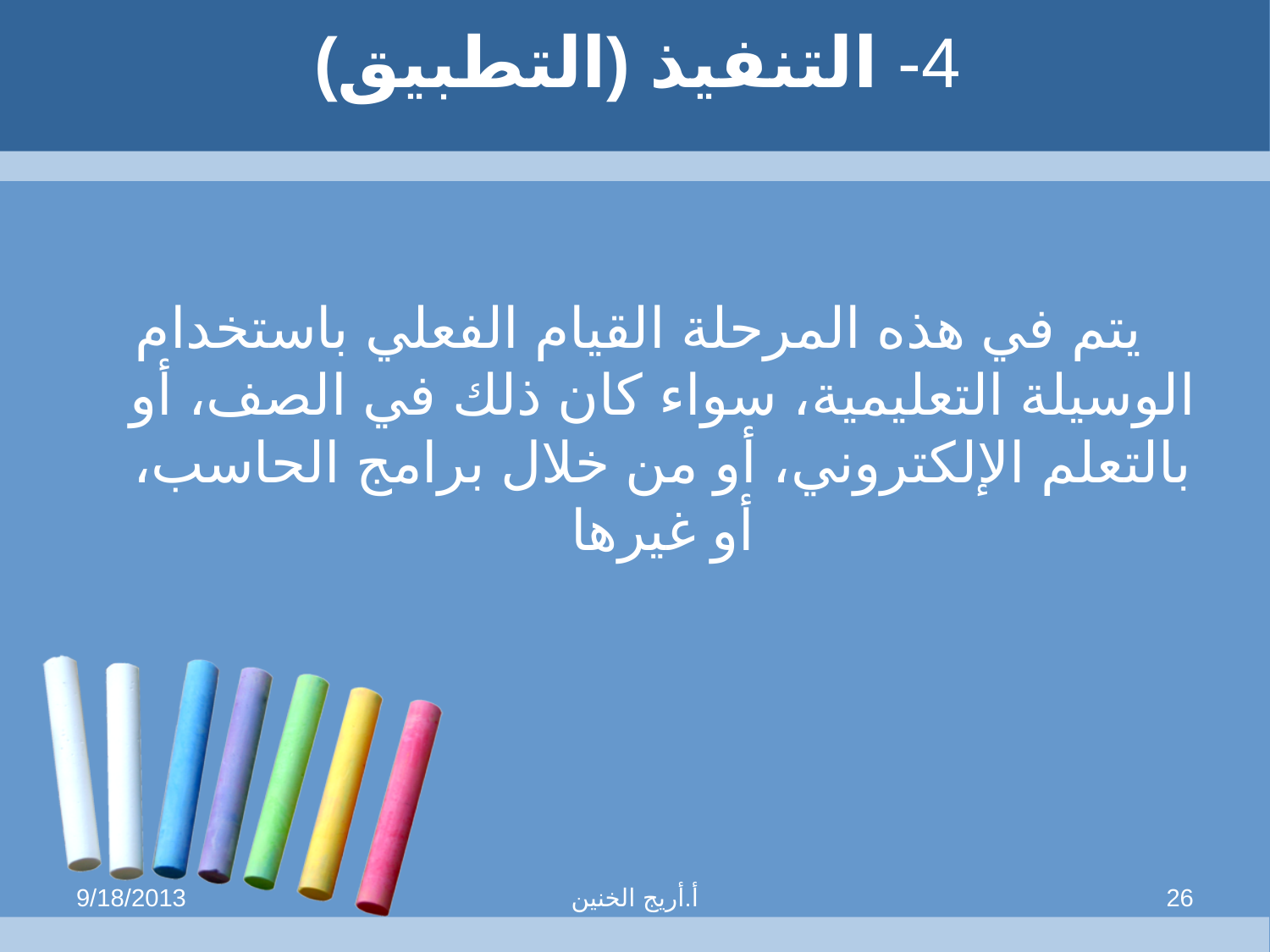

# 4- التنفيذ (التطبيق)

يتم في هذه المرحلة القيام الفعلي باستخدام الوسيلة التعليمية، سواء كان ذلك في الصف، أو بالتعلم الإلكتروني، أو من خلال برامج الحاسب، أو غيرها

9/18/2013
أ.أريج الخنين
26